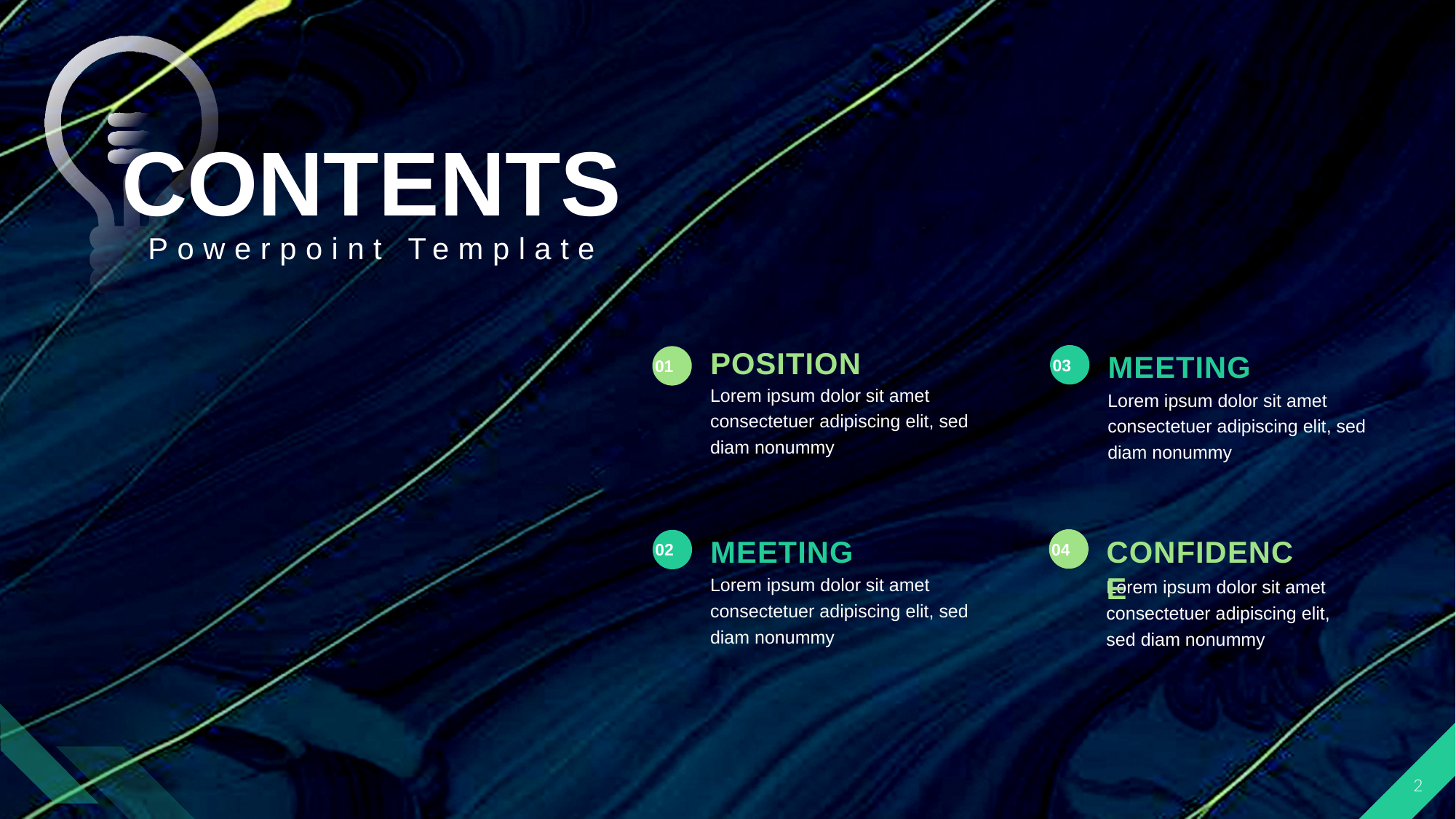

CONTENTS
Powerpoint Template
POSITION

01
MEETING

03
Lorem ipsum dolor sit amet consectetuer adipiscing elit, sed diam nonummy
Lorem ipsum dolor sit amet consectetuer adipiscing elit, sed diam nonummy
MEETING

02
CONFIDENCE

04
Lorem ipsum dolor sit amet consectetuer adipiscing elit, sed diam nonummy
Lorem ipsum dolor sit amet consectetuer adipiscing elit, sed diam nonummy